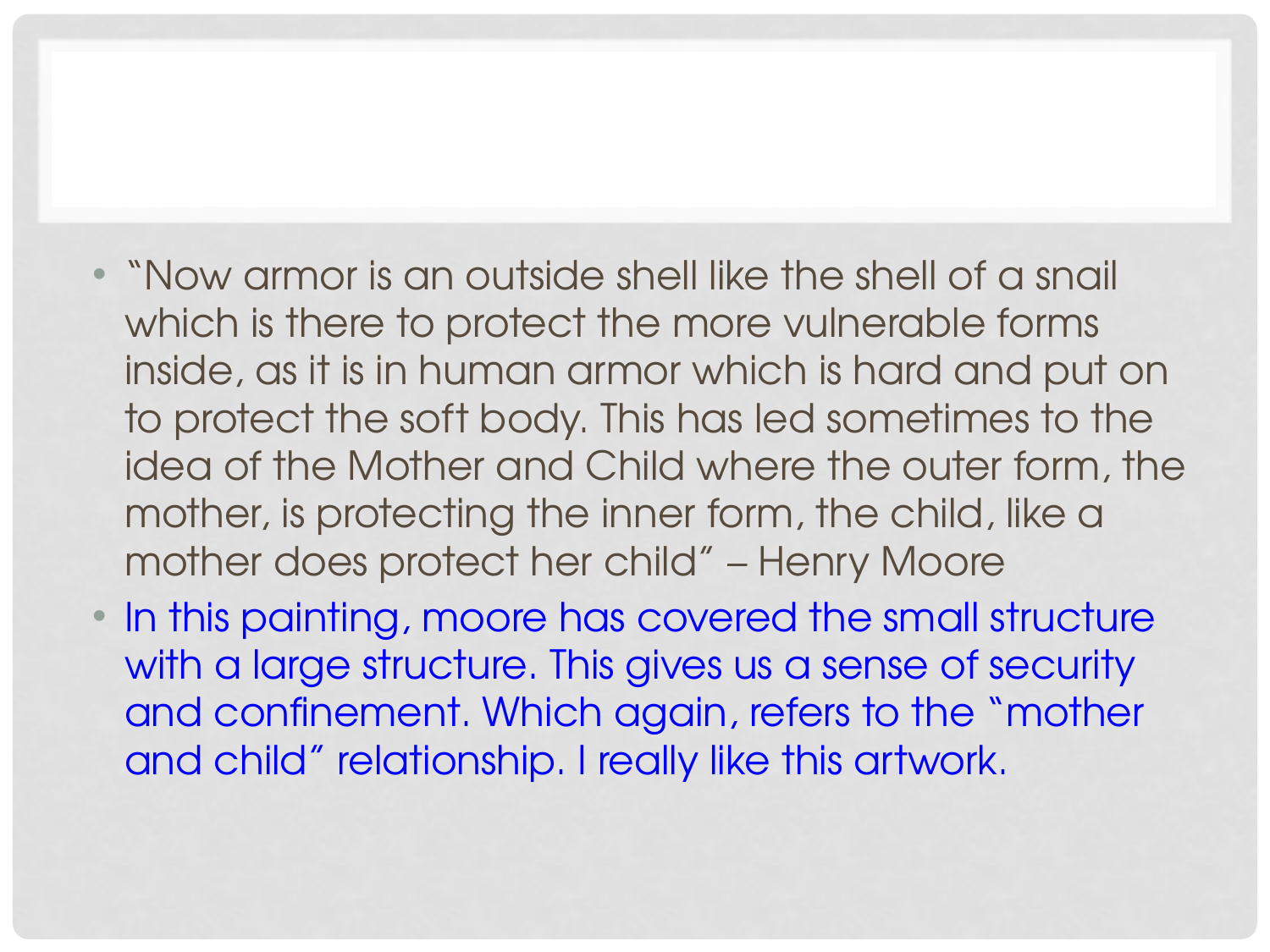

#
“Now armor is an outside shell like the shell of a snail which is there to protect the more vulnerable forms inside, as it is in human armor which is hard and put on to protect the soft body. This has led sometimes to the idea of the Mother and Child where the outer form, the mother, is protecting the inner form, the child, like a mother does protect her child” – Henry Moore
In this painting, moore has covered the small structure with a large structure. This gives us a sense of security and confinement. Which again, refers to the “mother and child” relationship. I really like this artwork.